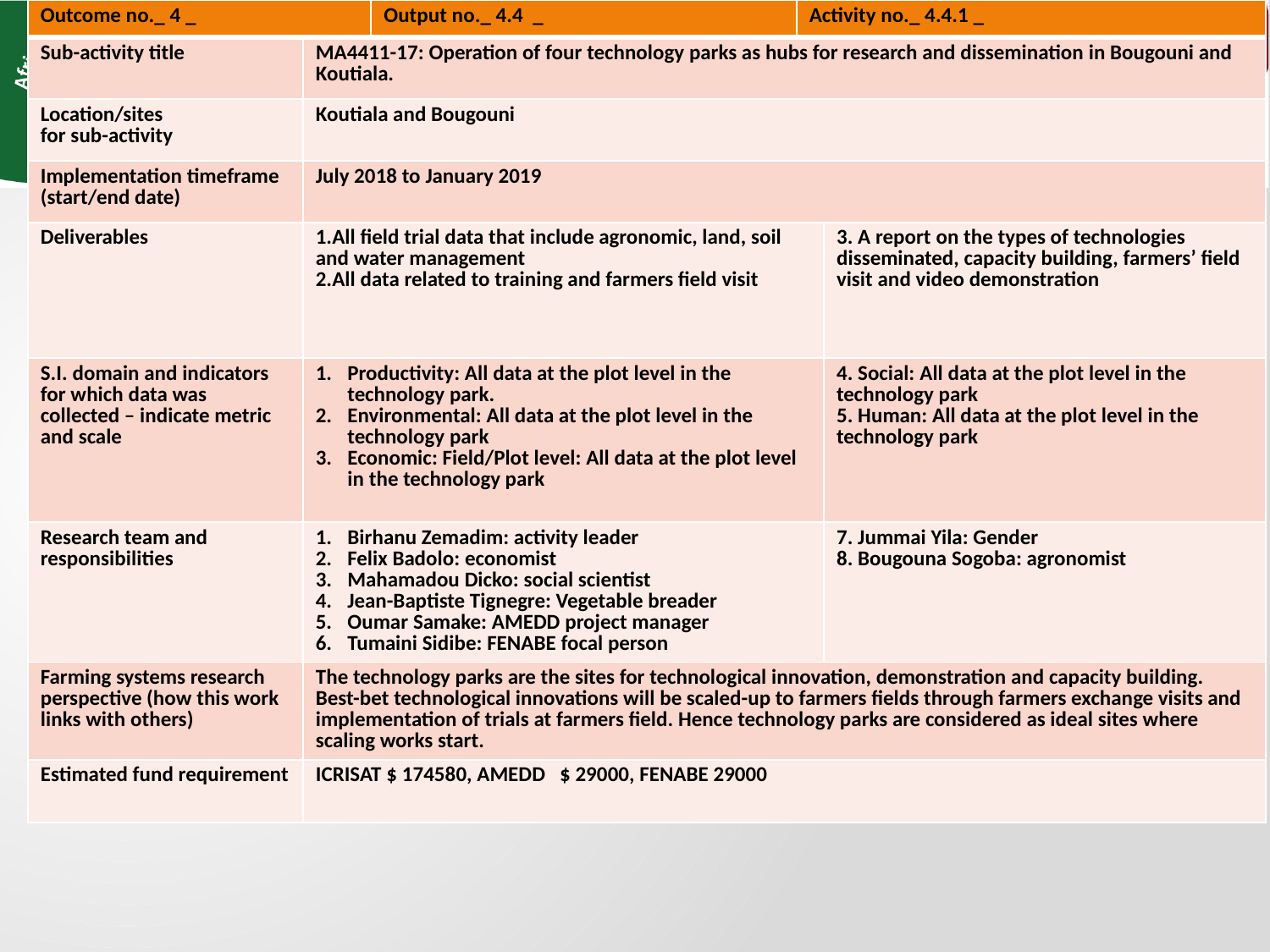

| Outcome no.\_ 4 \_ |  | Output no.\_ 4.4 \_ | Activity no.\_ 4.4.1 \_ |  |
| --- | --- | --- | --- | --- |
| Sub-activity title | MA4411-17: Operation of four technology parks as hubs for research and dissemination in Bougouni and Koutiala. |  |  |  |
| Location/sites for sub-activity | Koutiala and Bougouni |  |  |  |
| Implementation timeframe (start/end date) | July 2018 to January 2019 |  |  |  |
| Deliverables | All field trial data that include agronomic, land, soil and water management All data related to training and farmers field visit |  |  | 3. A report on the types of technologies disseminated, capacity building, farmers’ field visit and video demonstration |
| S.I. domain and indicators for which data was collected – indicate metric and scale | Productivity: All data at the plot level in the technology park. Environmental: All data at the plot level in the technology park Economic: Field/Plot level: All data at the plot level in the technology park |  |  | 4. Social: All data at the plot level in the technology park 5. Human: All data at the plot level in the technology park |
| Research team and responsibilities | Birhanu Zemadim: activity leader Felix Badolo: economist Mahamadou Dicko: social scientist Jean-Baptiste Tignegre: Vegetable breader Oumar Samake: AMEDD project manager Tumaini Sidibe: FENABE focal person |  |  | 7. Jummai Yila: Gender 8. Bougouna Sogoba: agronomist |
| Farming systems research perspective (how this work links with others) | The technology parks are the sites for technological innovation, demonstration and capacity building. Best-bet technological innovations will be scaled-up to farmers fields through farmers exchange visits and implementation of trials at farmers field. Hence technology parks are considered as ideal sites where scaling works start. |  |  |  |
| Estimated fund requirement | ICRISAT $ 174580, AMEDD $ 29000, FENABE 29000 |  |  |  |